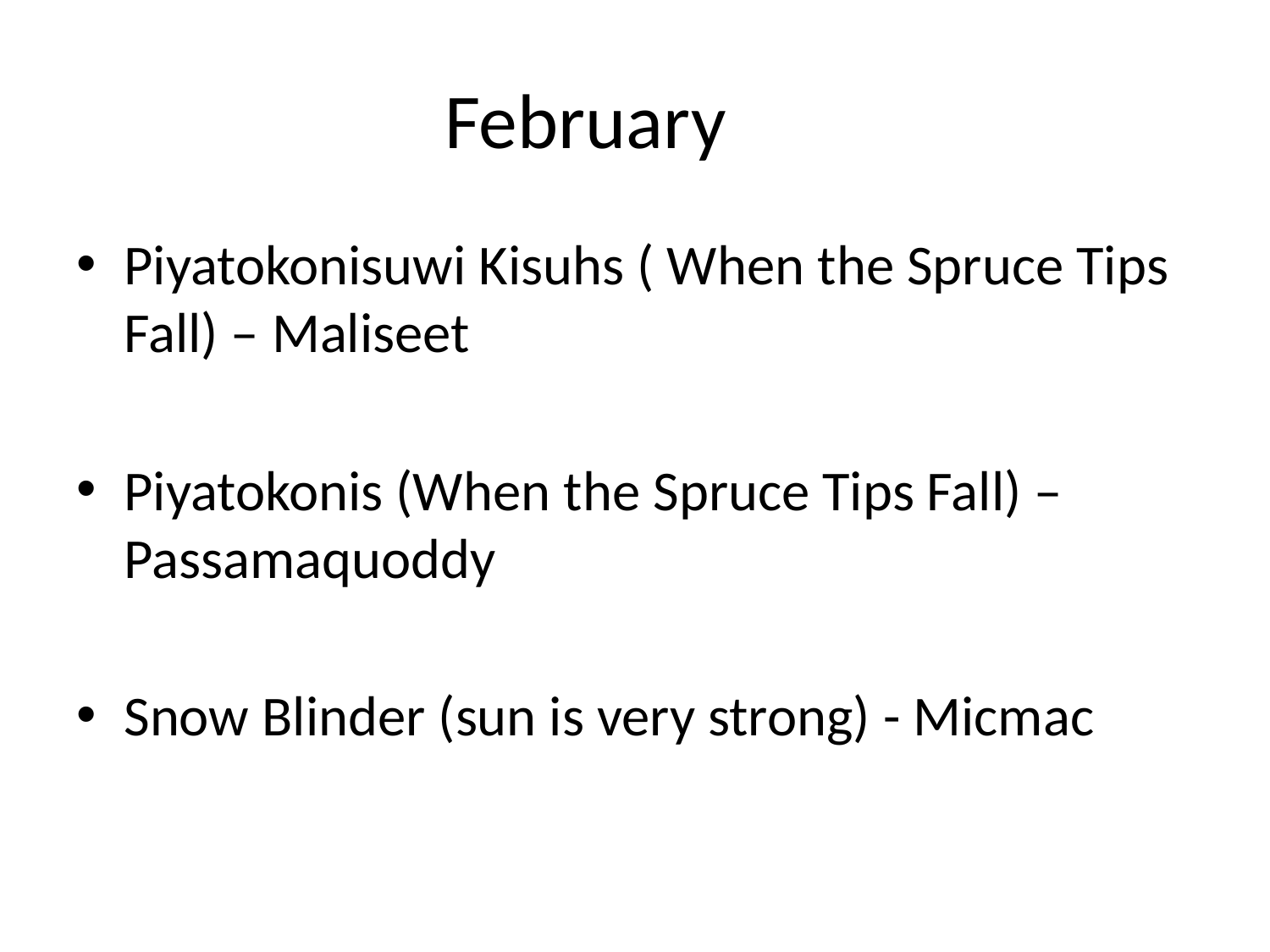

# February
Piyatokonisuwi Kisuhs ( When the Spruce Tips Fall) – Maliseet

Piyatokonis (When the Spruce Tips Fall) – Passamaquoddy

Snow Blinder (sun is very strong) - Micmac